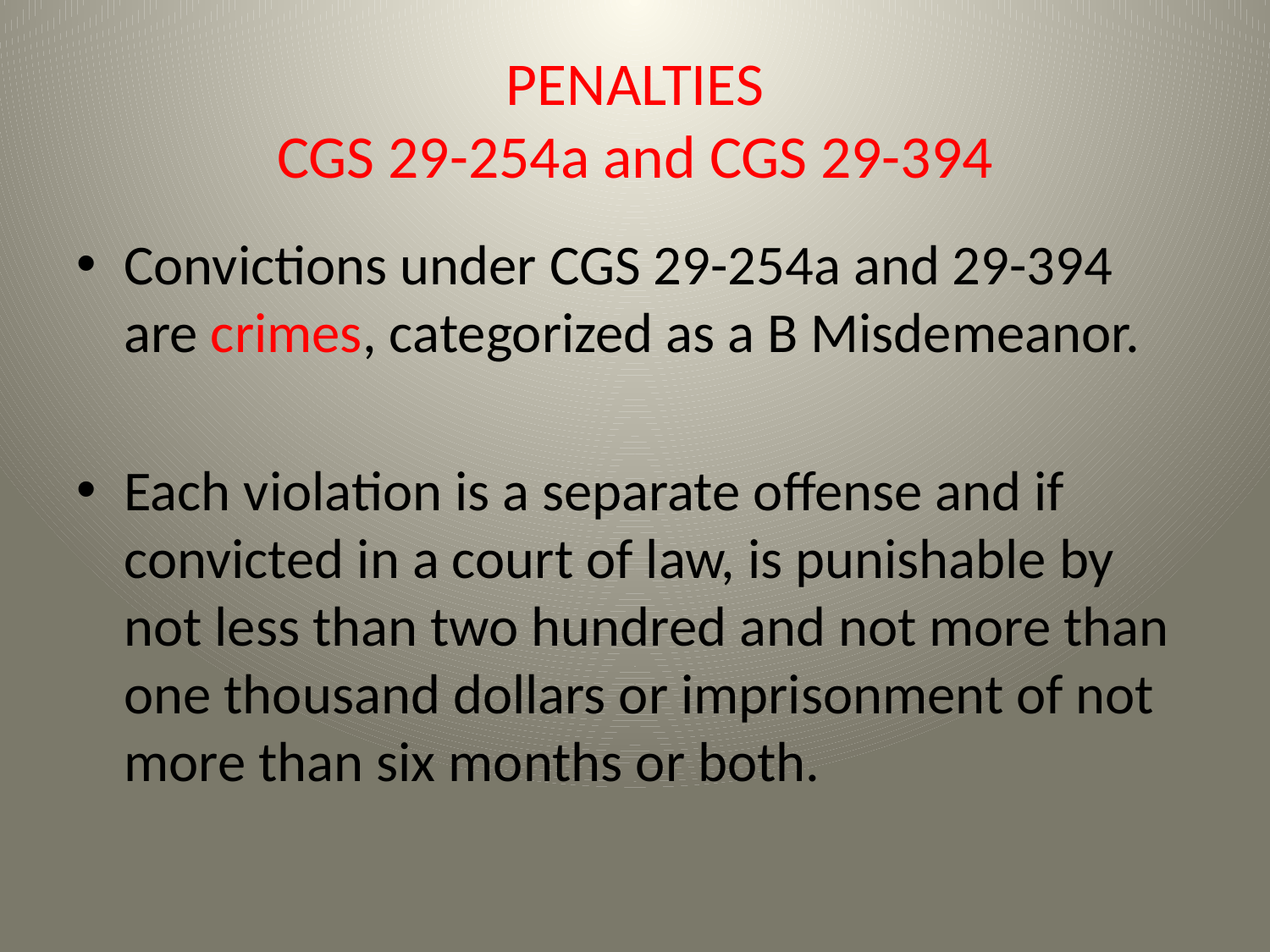

# PENALTIES CGS 29-254a and CGS 29-394
Convictions under CGS 29-254a and 29-394 are crimes, categorized as a B Misdemeanor.

Each violation is a separate offense and if convicted in a court of law, is punishable by not less than two hundred and not more than one thousand dollars or imprisonment of not more than six months or both.